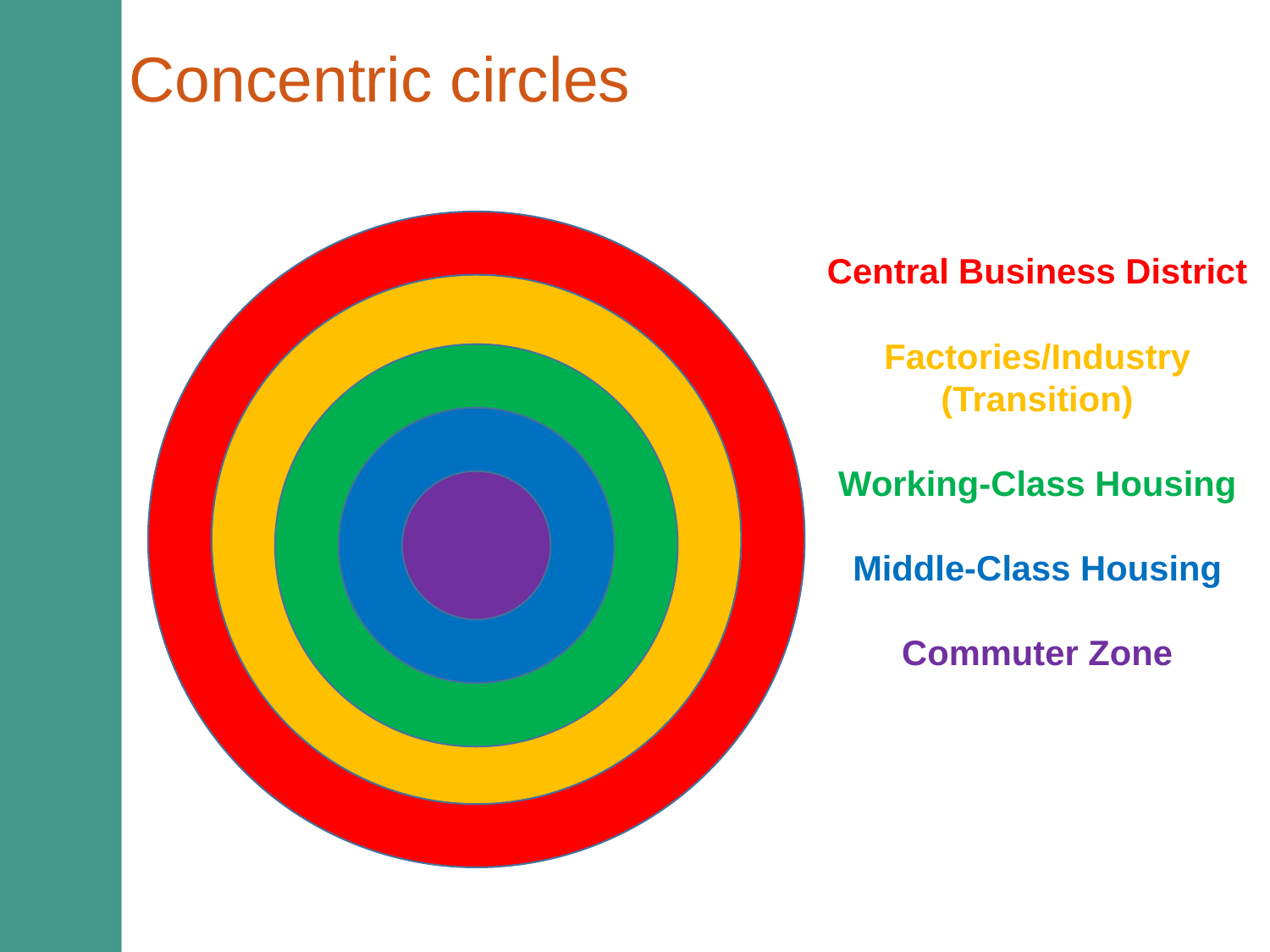

# Concentric circles

Central Business District

Factories/Industry (Transition)

Working-Class Housing

Middle-Class Housing

Commuter Zone